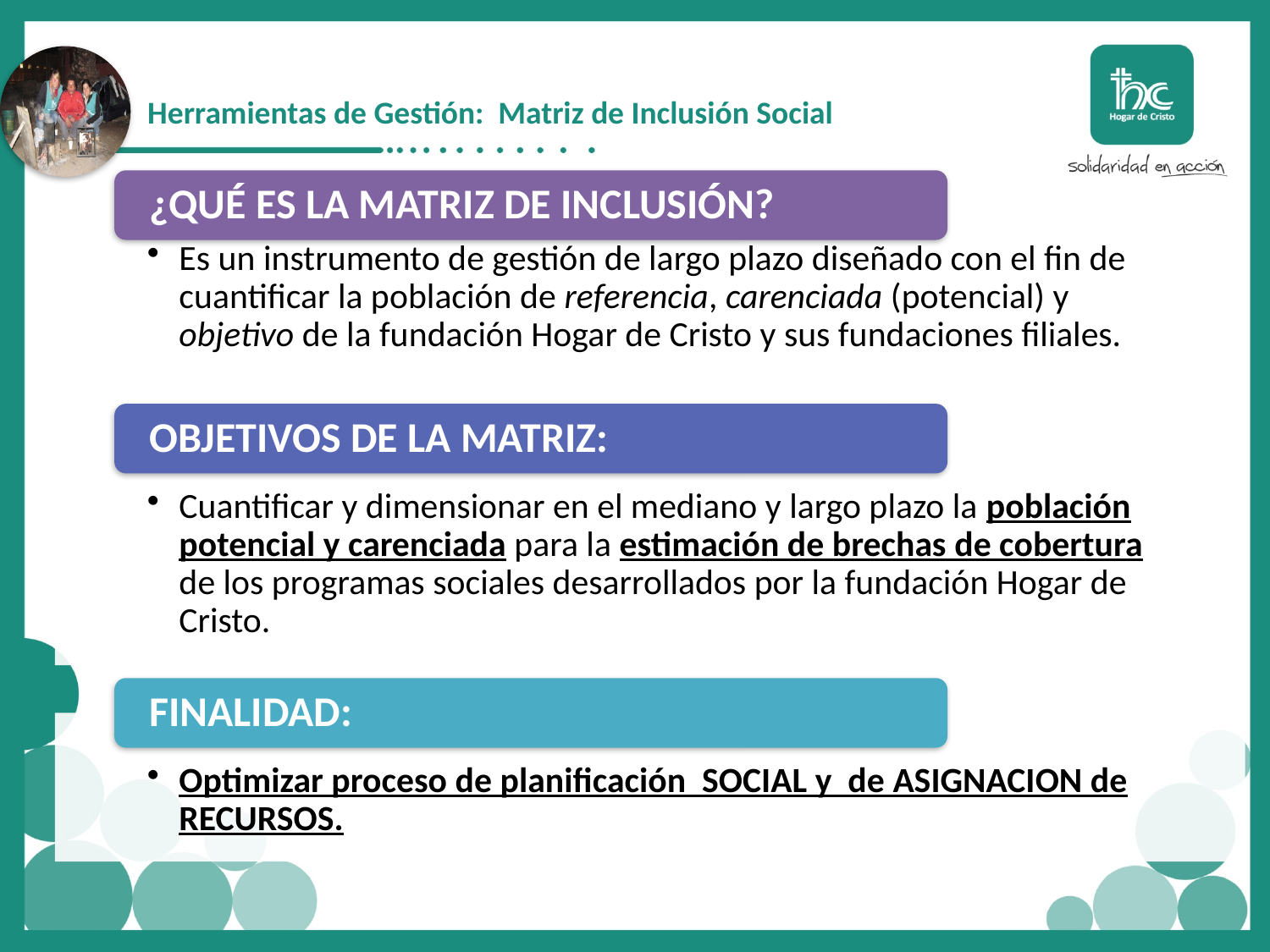

Herramientas de Gestión:  Matriz de Inclusión Social
Es un instrumento de gestión de largo plazo diseñado con el fin de cuantificar la población de referencia, carenciada (potencial) y objetivo de la fundación Hogar de Cristo y sus fundaciones filiales.
¿QUÉ ES LA MATRIZ DE INCLUSIÓN?
Cuantificar y dimensionar en el mediano y largo plazo la población potencial y carenciada para la estimación de brechas de cobertura de los programas sociales desarrollados por la fundación Hogar de Cristo.
OBJETIVOS DE LA MATRIZ:
Optimizar proceso de planificación  SOCIAL y  de ASIGNACION de RECURSOS.
FINALIDAD: